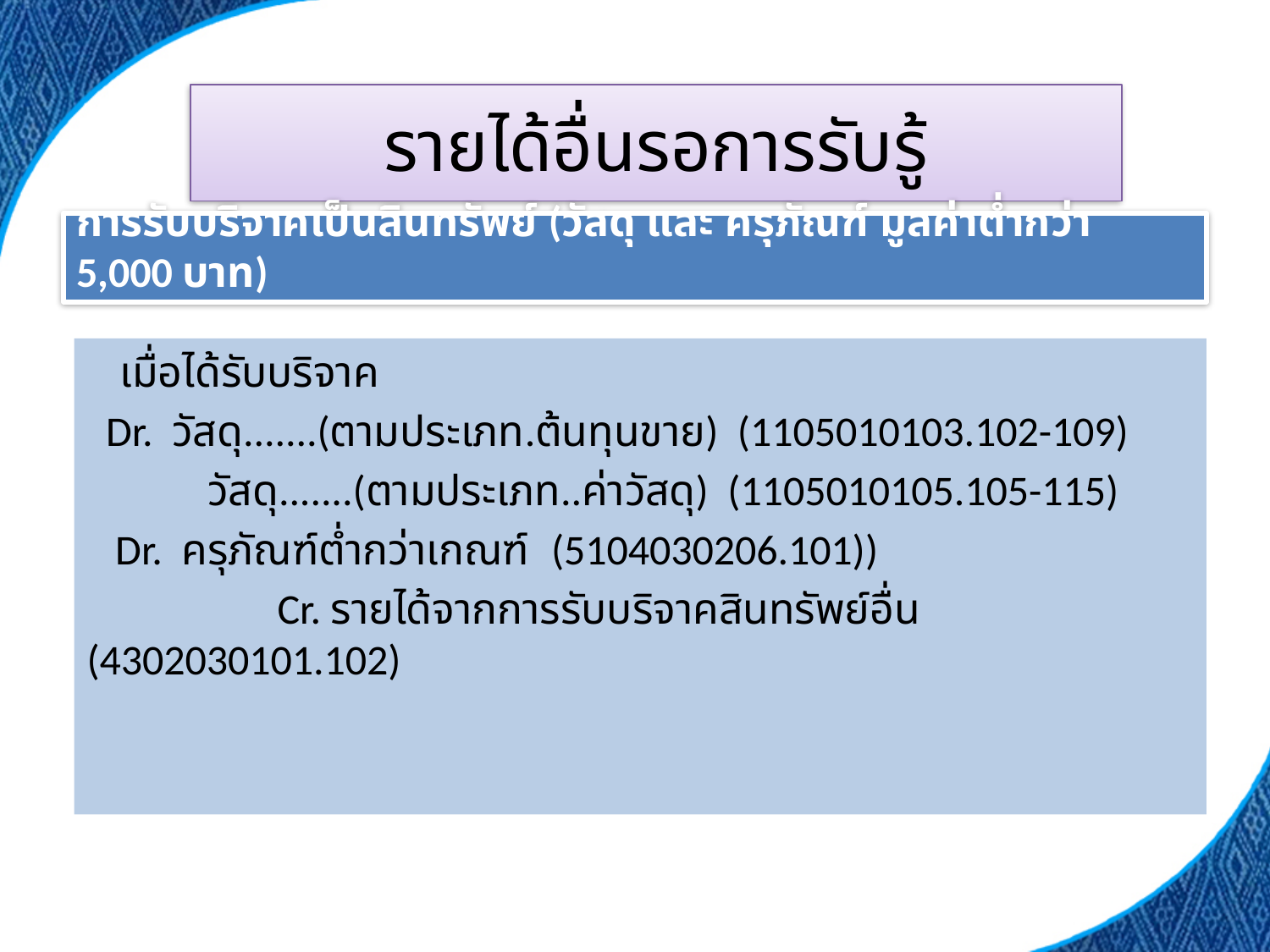

# รายได้อื่นรอการรับรู้
การรับบริจาคเป็นสินทรัพย์ (วัสดุ และ ครุภัณฑ์ มูลค่าต่ำกว่า 5,000 บาท)
   เมื่อได้รับบริจาค
  Dr.  วัสดุ.......(ตามประเภท.ต้นทุนขาย)  (1105010103.102-109)
           วัสดุ.......(ตามประเภท..ค่าวัสดุ)  (1105010105.105-115)
   Dr.  ครุภัณฑ์ต่ำกว่าเกณฑ์  (5104030206.101))
                    Cr. รายได้จากการรับบริจาคสินทรัพย์อื่น   (4302030101.102)